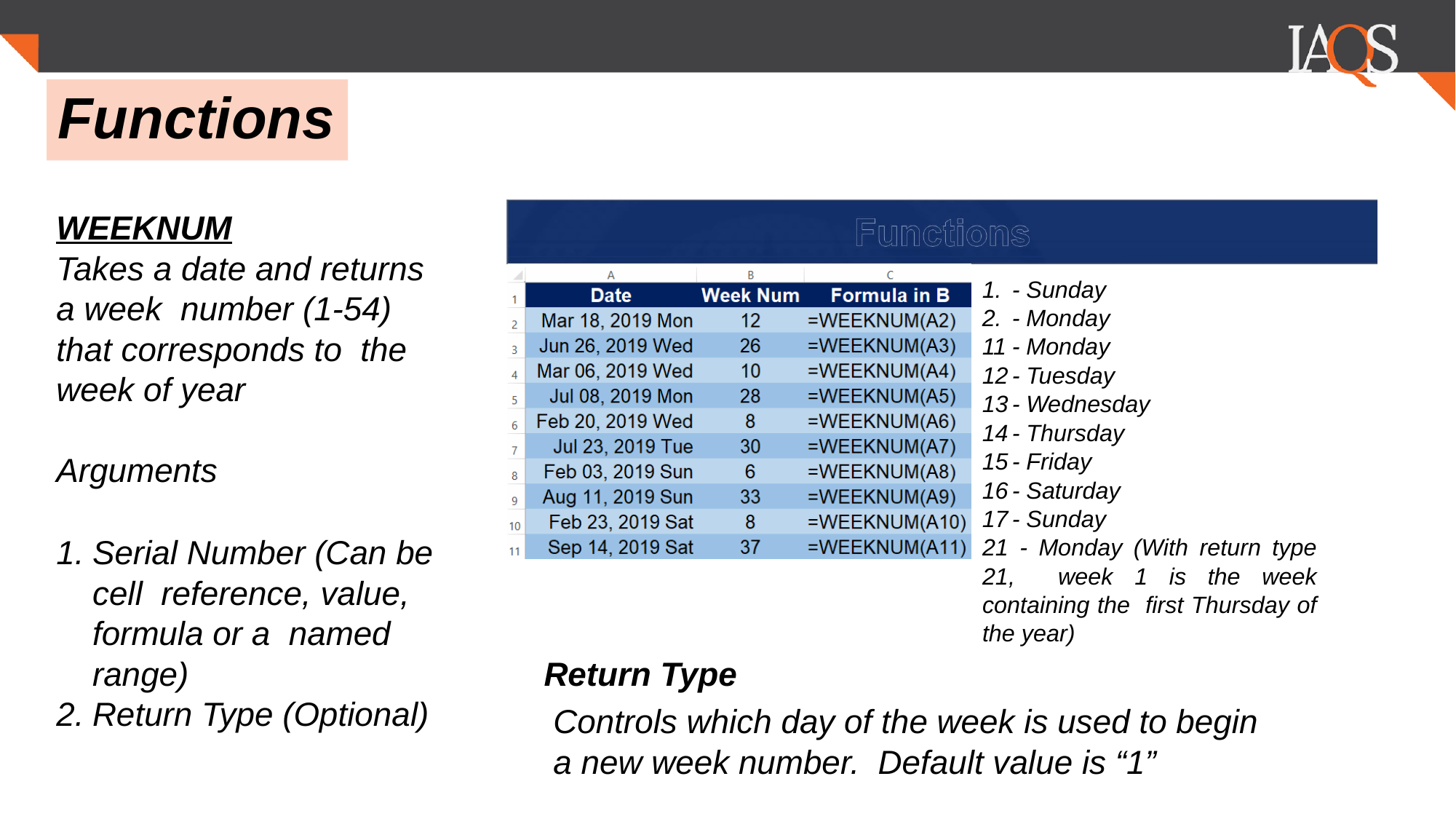

.
.
# Functions

WEEKNUM
Takes a date and returns a week  number (1-54) that corresponds to  the week of year

Arguments

Serial Number (Can be cell  reference, value, formula or a  named range)
Return Type (Optional)

- Sunday
- Monday
- Monday
- Tuesday
- Wednesday
- Thursday
- Friday
- Saturday
- Sunday
21 - Monday (With return type 21,  week 1 is the week containing the  first Thursday of the year)
Return Type
Controls which day of the week is used to begin a new week number.  Default value is “1”